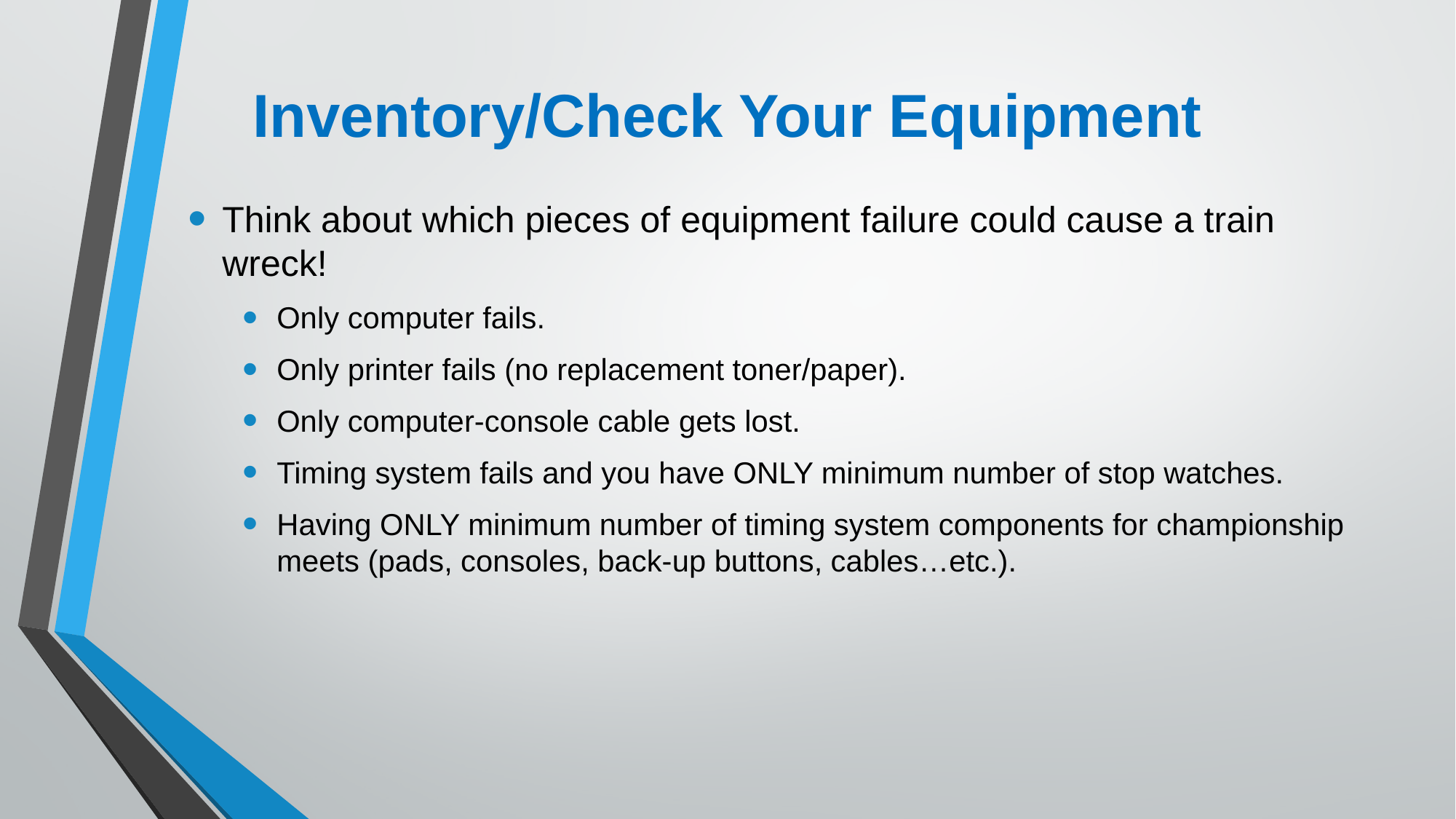

# Inventory/Check Your Equipment
Think about which pieces of equipment failure could cause a train wreck!
Only computer fails.
Only printer fails (no replacement toner/paper).
Only computer-console cable gets lost.
Timing system fails and you have ONLY minimum number of stop watches.
Having ONLY minimum number of timing system components for championship meets (pads, consoles, back-up buttons, cables…etc.).